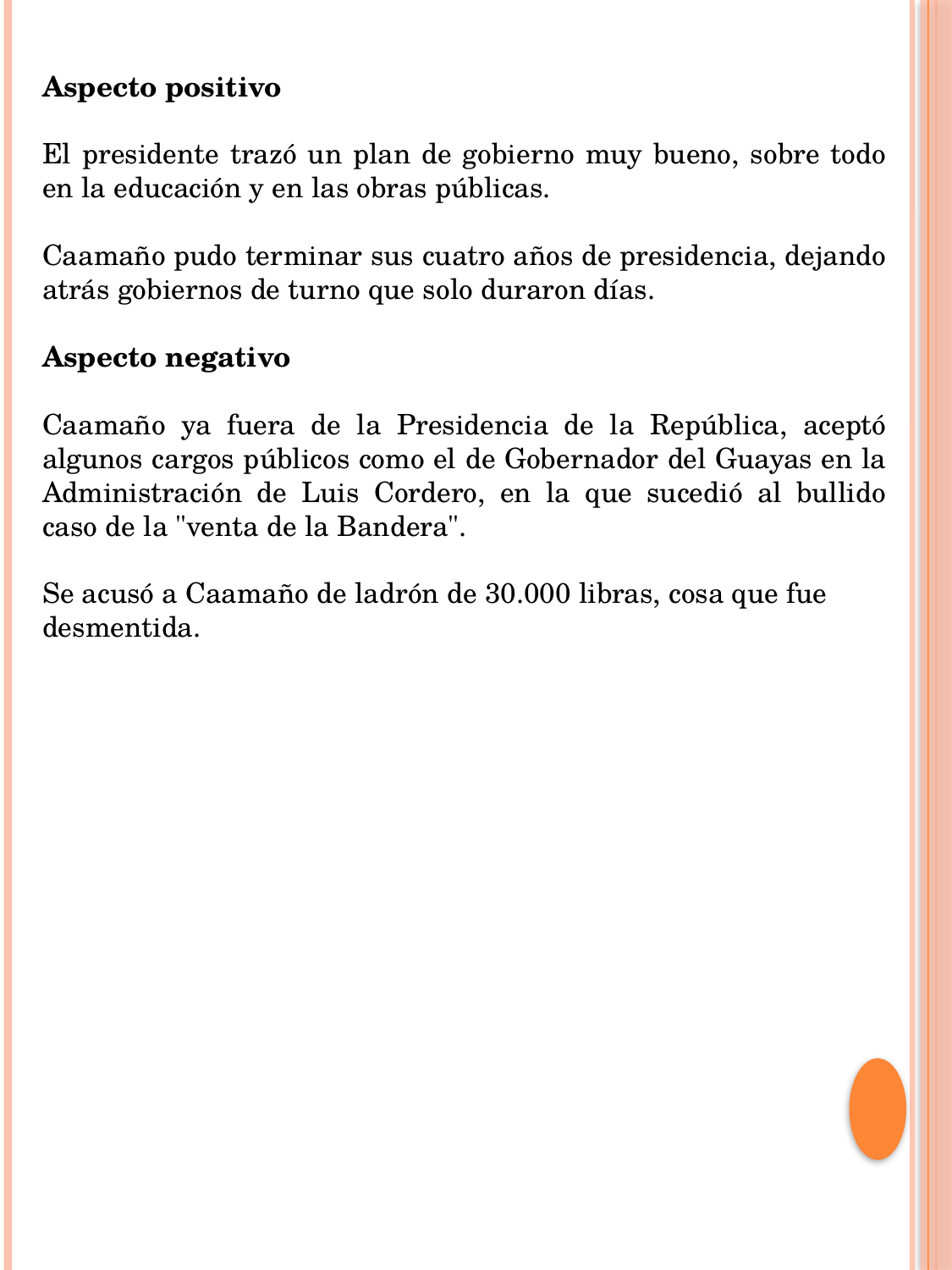

Aspecto positivo

El presidente trazó un plan de gobierno muy bueno, sobre todo en la educación y en las obras públicas.

Caamaño pudo terminar sus cuatro años de presidencia, dejando atrás gobiernos de turno que solo duraron días.

Aspecto negativo

Caamaño ya fuera de la Presidencia de la República, aceptó algunos cargos públicos como el de Gobernador del Guayas en la Administración de Luis Cordero, en la que sucedió al bullido caso de la "venta de la Bandera".

Se acusó a Caamaño de ladrón de 30.000 libras, cosa que fue
desmentida.